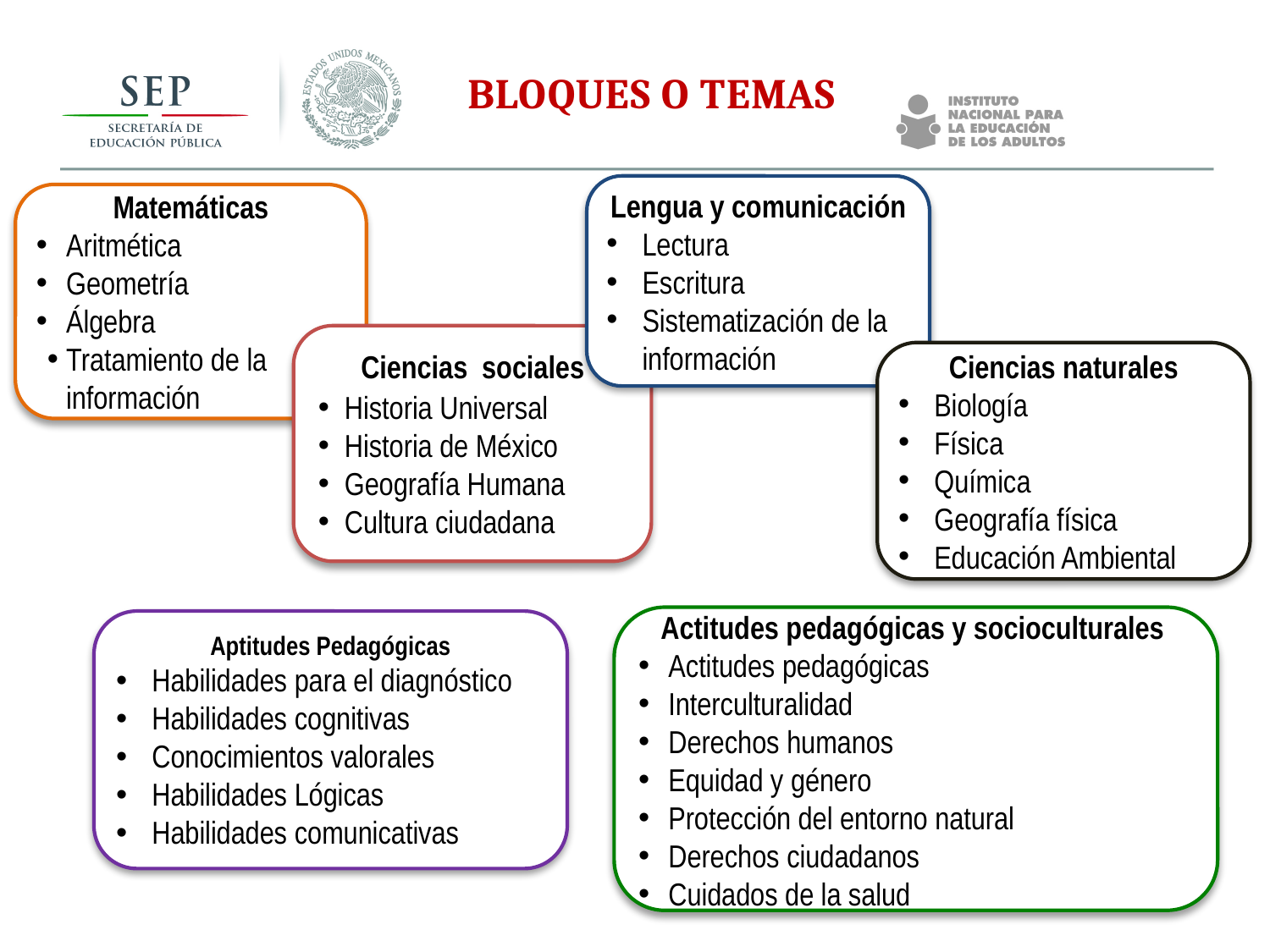

# Bloques o temas
Lengua y comunicación
Lectura
Escritura
Sistematización de la información
Matemáticas
Aritmética
Geometría
Álgebra
Tratamiento de la información
Ciencias  sociales

Historia Universal
Historia de México
Geografía Humana
Cultura ciudadana
Ciencias naturales
Biología
Física
Química
Geografía física
Educación Ambiental

Actitudes pedagógicas y socioculturales
Actitudes pedagógicas
Interculturalidad
Derechos humanos
Equidad y género
Protección del entorno natural
Derechos ciudadanos
Cuidados de la salud
Aptitudes Pedagógicas
Habilidades para el diagnóstico
Habilidades cognitivas
Conocimientos valorales
Habilidades Lógicas
Habilidades comunicativas